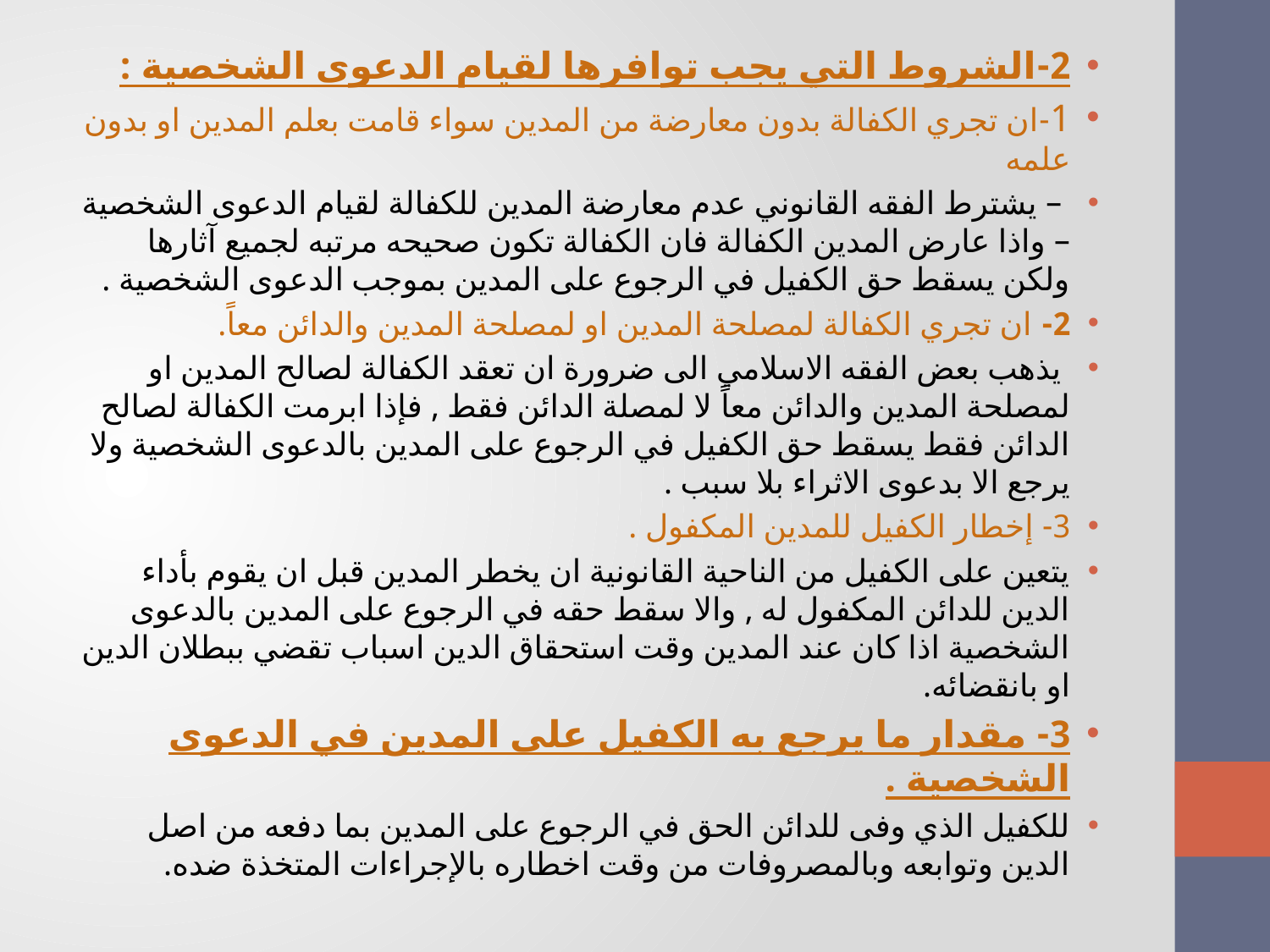

2-الشروط التي يجب توافرها لقيام الدعوى الشخصية :
1-ان تجري الكفالة بدون معارضة من المدين سواء قامت بعلم المدين او بدون علمه
 – يشترط الفقه القانوني عدم معارضة المدين للكفالة لقيام الدعوى الشخصية – واذا عارض المدين الكفالة فان الكفالة تكون صحيحه مرتبه لجميع آثارها ولكن يسقط حق الكفيل في الرجوع على المدين بموجب الدعوى الشخصية .
2- ان تجري الكفالة لمصلحة المدين او لمصلحة المدين والدائن معاً.
 يذهب بعض الفقه الاسلامي الى ضرورة ان تعقد الكفالة لصالح المدين او لمصلحة المدين والدائن معاً لا لمصلة الدائن فقط , فإذا ابرمت الكفالة لصالح الدائن فقط يسقط حق الكفيل في الرجوع على المدين بالدعوى الشخصية ولا يرجع الا بدعوى الاثراء بلا سبب .
3- إخطار الكفيل للمدين المكفول .
يتعين على الكفيل من الناحية القانونية ان يخطر المدين قبل ان يقوم بأداء الدين للدائن المكفول له , والا سقط حقه في الرجوع على المدين بالدعوى الشخصية اذا كان عند المدين وقت استحقاق الدين اسباب تقضي ببطلان الدين او بانقضائه.
3- مقدار ما يرجع به الكفيل على المدين في الدعوى الشخصية .
للكفيل الذي وفى للدائن الحق في الرجوع على المدين بما دفعه من اصل الدين وتوابعه وبالمصروفات من وقت اخطاره بالإجراءات المتخذة ضده.